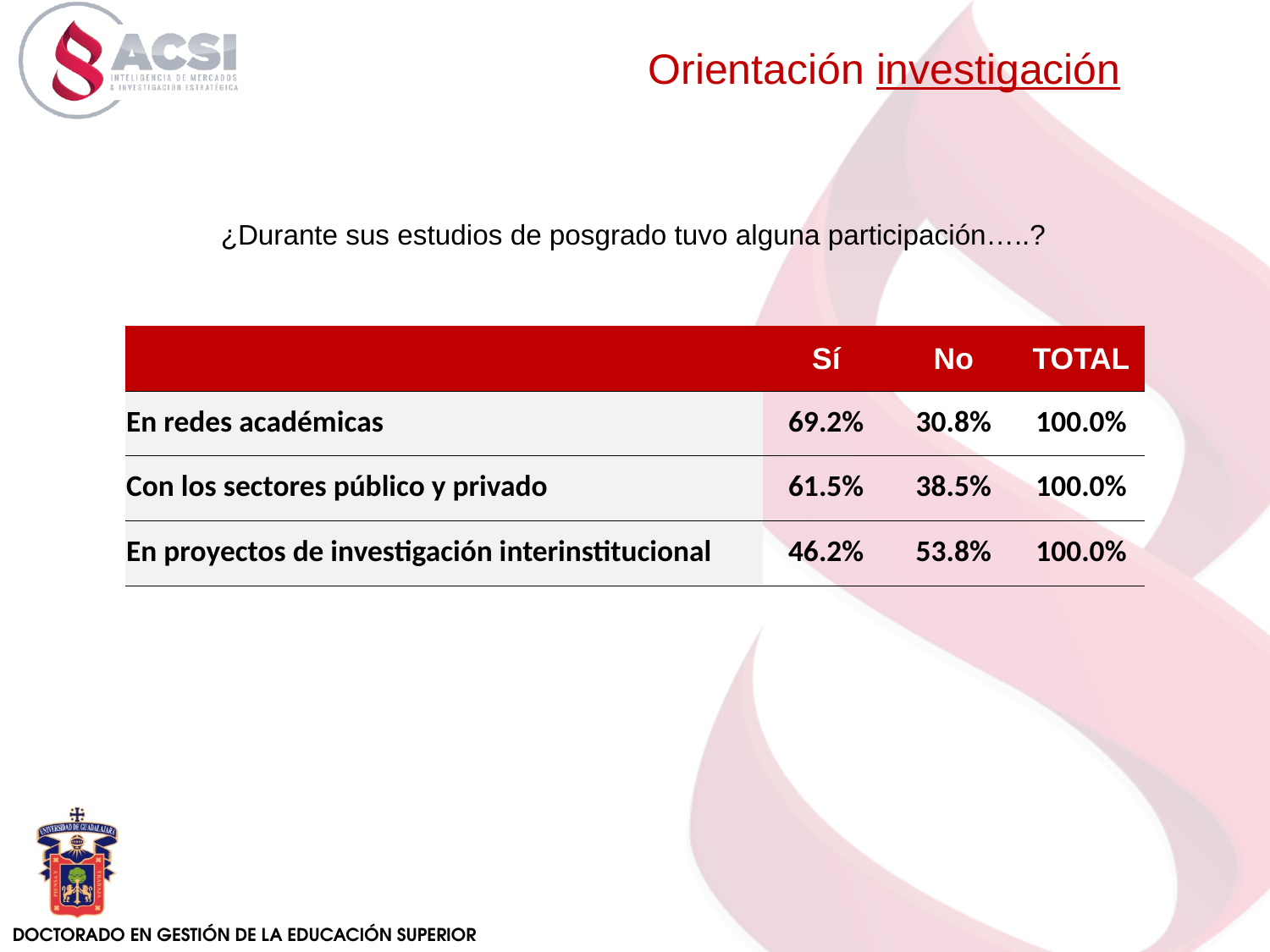

Orientación investigación
¿Durante sus estudios de posgrado tuvo alguna participación…..?
|  | Sí | No | TOTAL |
| --- | --- | --- | --- |
| En redes académicas | 69.2% | 30.8% | 100.0% |
| Con los sectores público y privado | 61.5% | 38.5% | 100.0% |
| En proyectos de investigación interinstitucional | 46.2% | 53.8% | 100.0% |